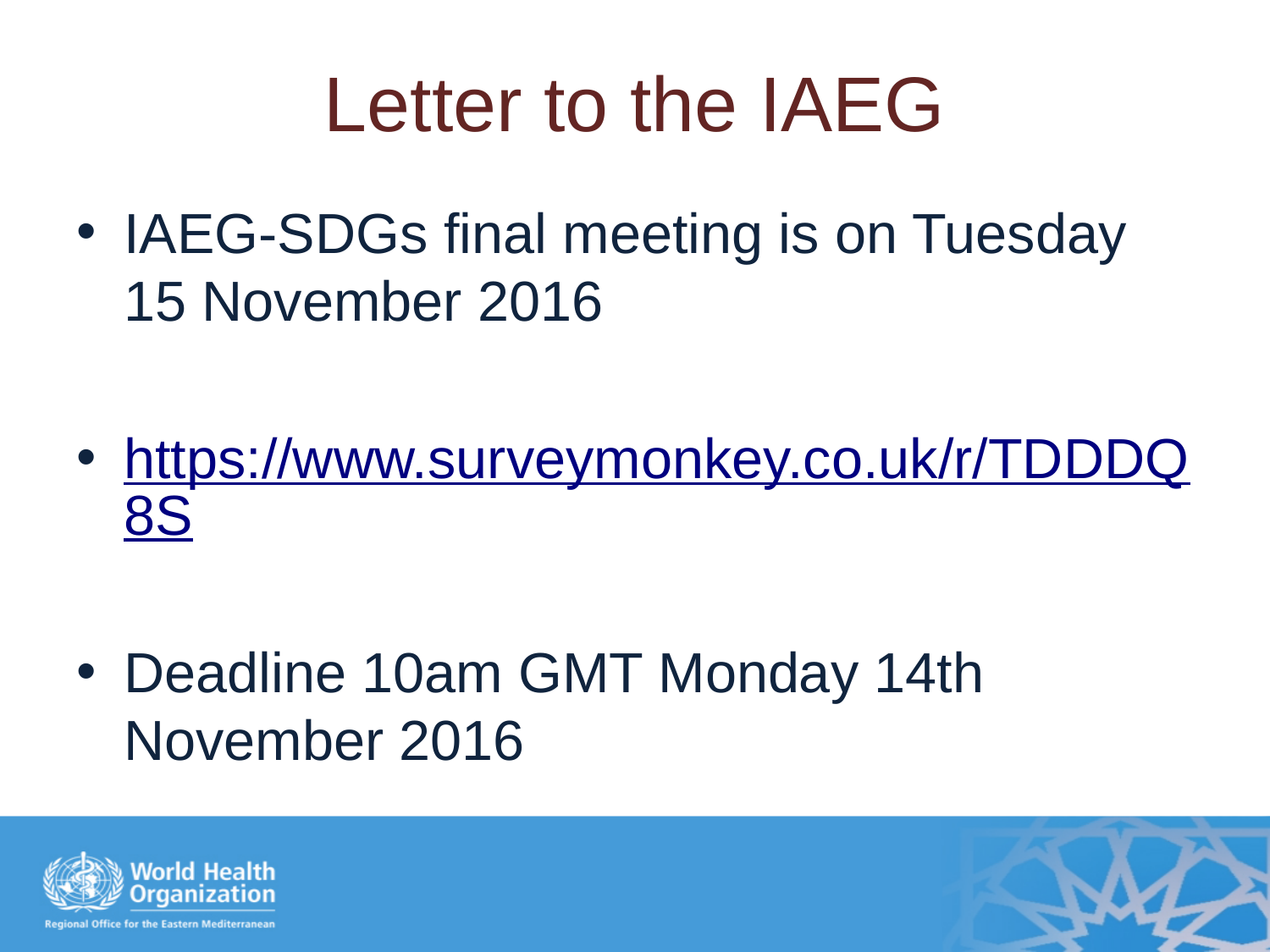

# Letter to the IAEG
IAEG-SDGs final meeting is on Tuesday 15 November 2016

https://www.surveymonkey.co.uk/r/TDDDQ8S

Deadline 10am GMT Monday 14th November 2016